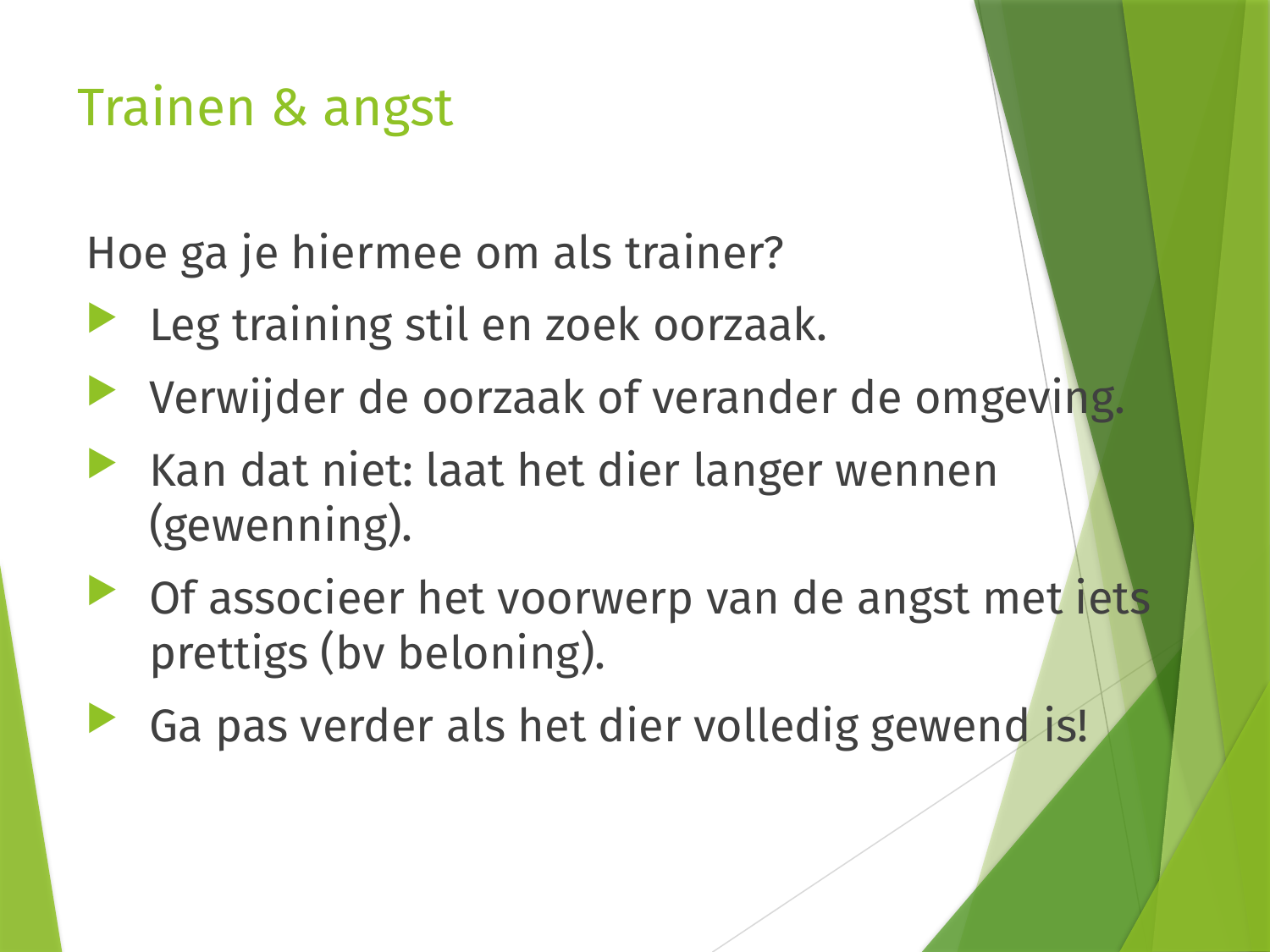

# Trainen & angst
Hoe ga je hiermee om als trainer?
Leg training stil en zoek oorzaak.
Verwijder de oorzaak of verander de omgeving.
Kan dat niet: laat het dier langer wennen (gewenning).
Of associeer het voorwerp van de angst met iets prettigs (bv beloning).
Ga pas verder als het dier volledig gewend is!